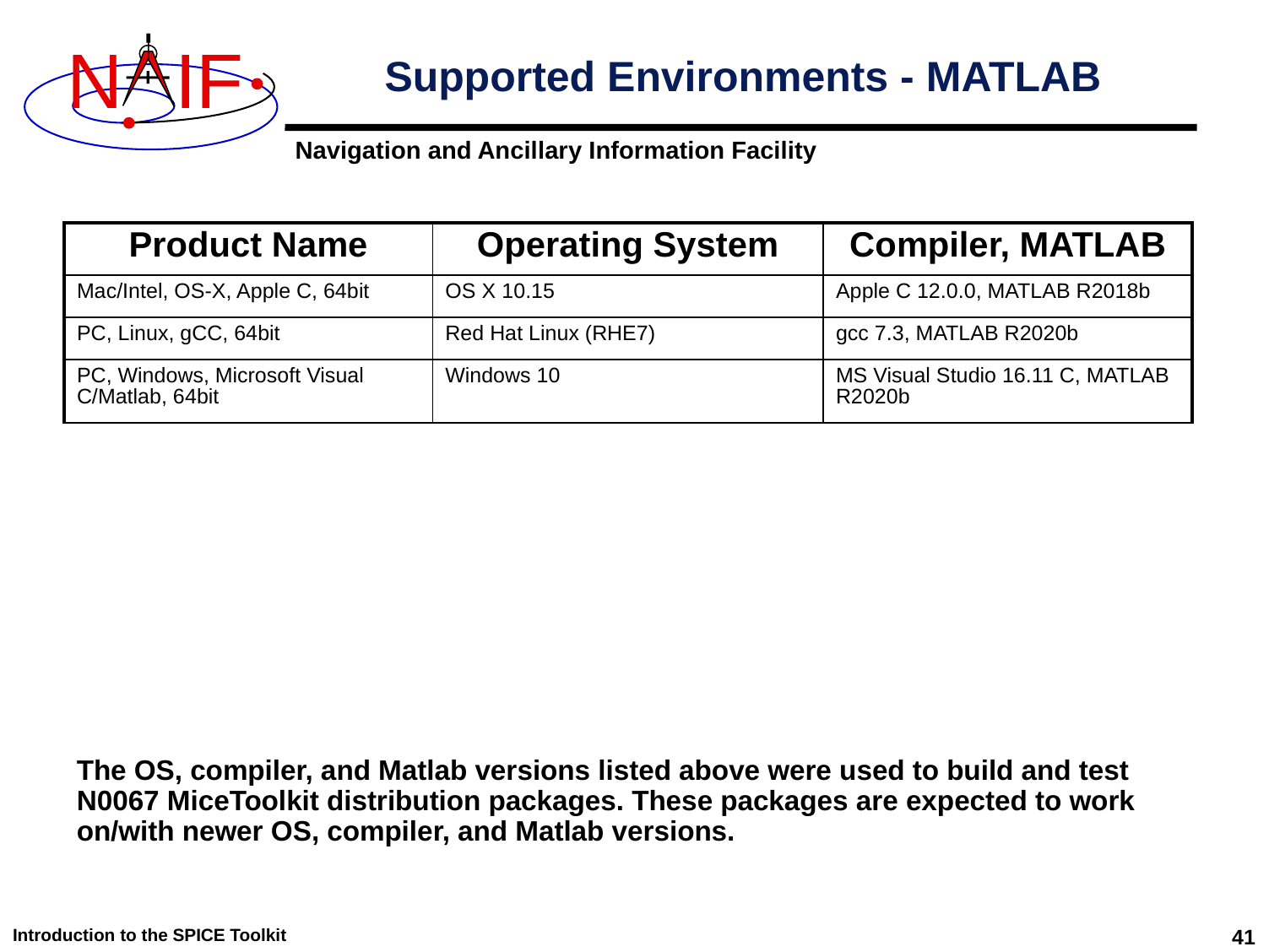

# Supported Environments - MATLAB
| Product Name | Operating System | Compiler, MATLAB |
| --- | --- | --- |
| Mac/Intel, OS-X, Apple C, 64bit | OS X 10.15 | Apple C 12.0.0, MATLAB R2018b |
| PC, Linux, gCC, 64bit | Red Hat Linux (RHE7) | gcc 7.3, MATLAB R2020b |
| PC, Windows, Microsoft Visual C/Matlab, 64bit | Windows 10 | MS Visual Studio 16.11 C, MATLAB R2020b |
The OS, compiler, and Matlab versions listed above were used to build and test N0067 MiceToolkit distribution packages. These packages are expected to work on/with newer OS, compiler, and Matlab versions.
Introduction to the SPICE Toolkit
41